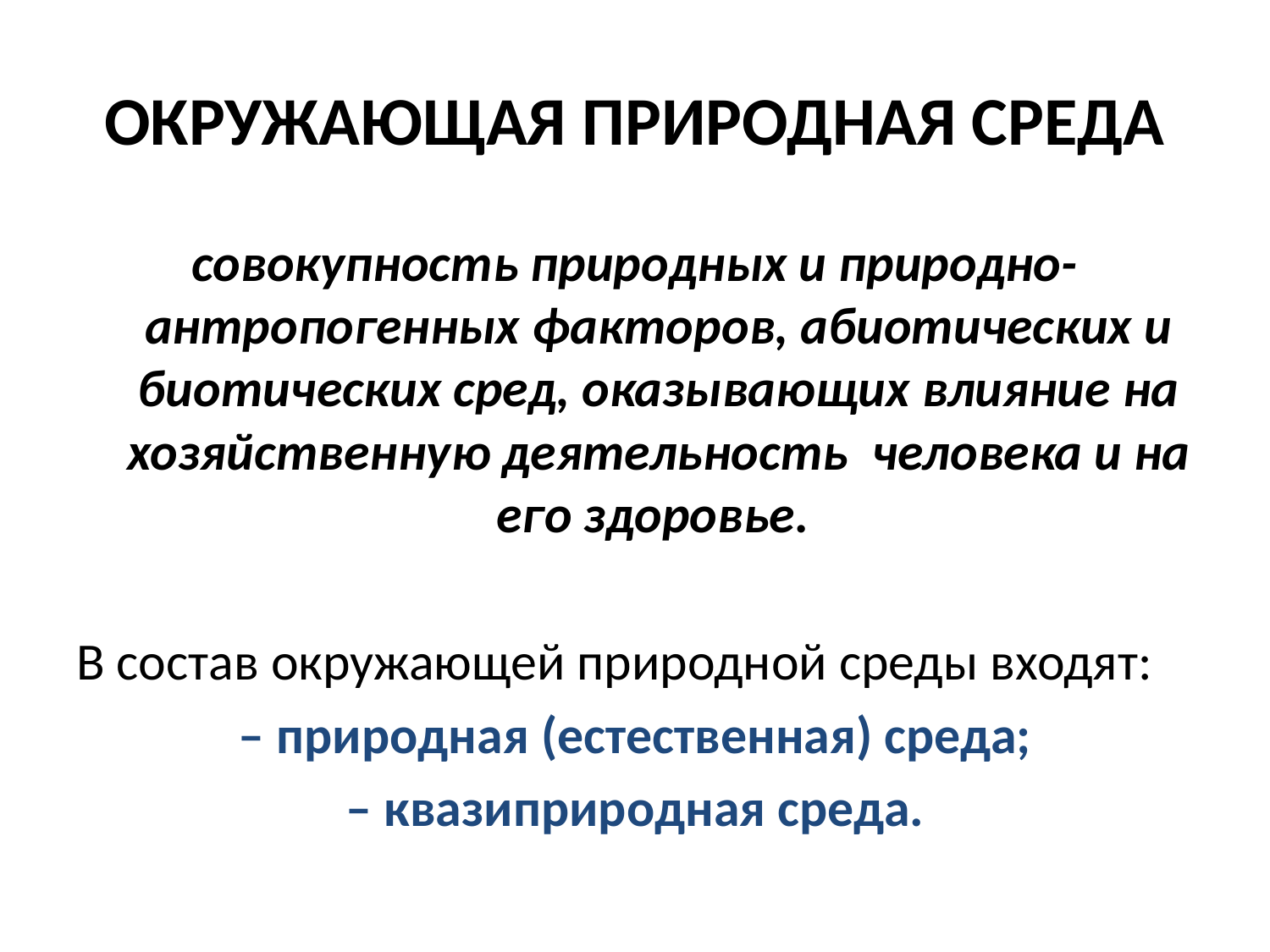

# ОКРУЖАЮЩАЯ ПРИРОДНАЯ СРЕДА
совокупность природных и природно-антропогенных факторов, абиотических и биотических сред, оказывающих влияние на хозяйственную деятельность  человека и на его здоровье.

В состав окружающей природной среды входят:
– природная (естественная) среда;
– квазиприродная среда.